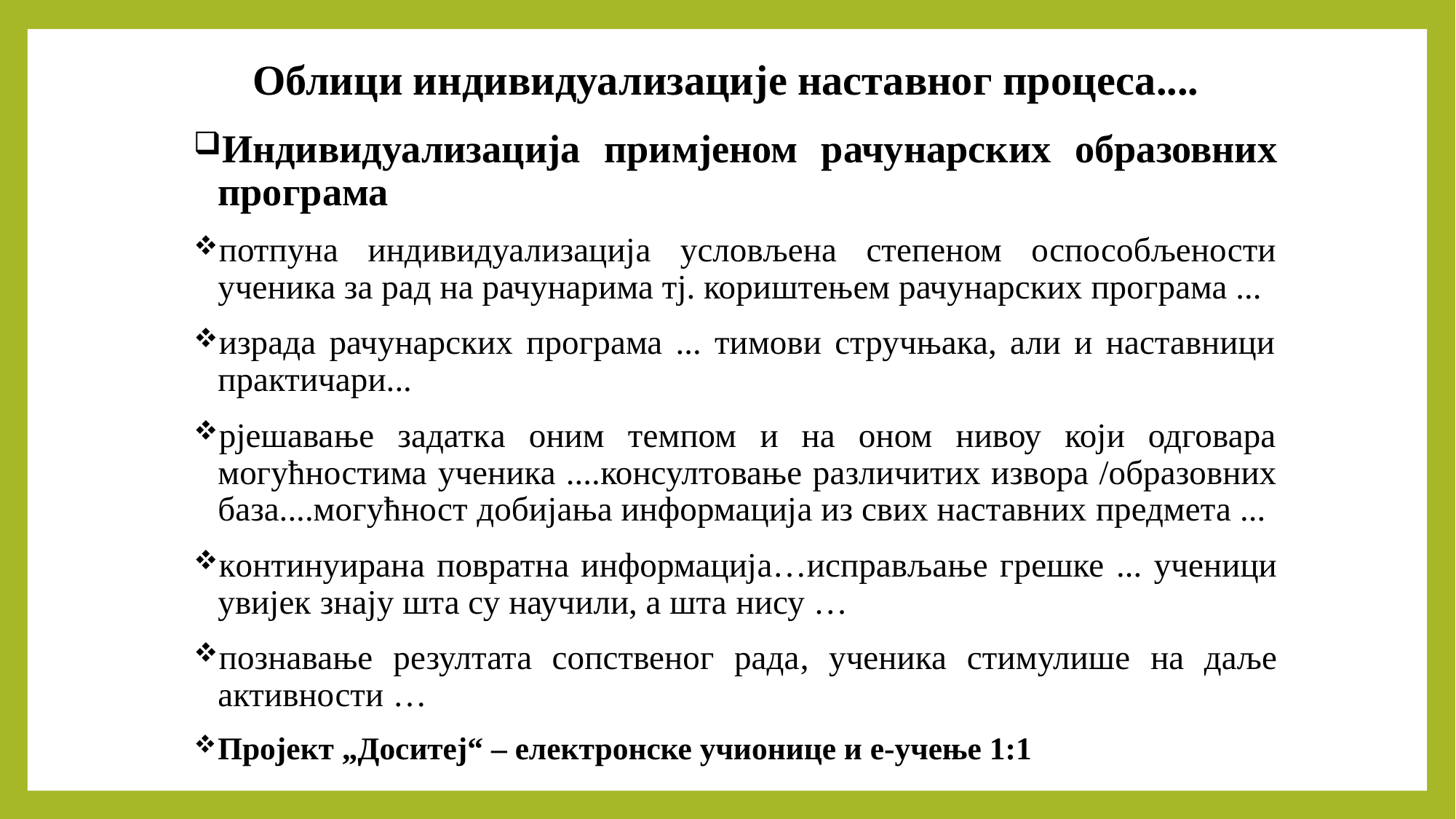

# Облици индивидуализације наставног процеса....
Индивидуализација примјеном рачунарских образовних програма
потпуна индивидуализација условљена степеном оспособљености ученика за рад на рачунарима тј. кориштењем рачунарских програма ...
израда рачунарских програма ... тимови стручњака, али и наставници практичари...
рјешавање задатка оним темпом и на оном нивоу који одговара могућностима ученика ....консултовање различитих извора /образовних база....могућност добијања информација из свих наставних предмета ...
континуирана повратна информација…исправљање грешке ... ученици увијек знају шта су научили, а шта нису …
познавање резултата сопственог рада, ученика стимулише на даље активности …
Пројект „Доситеј“ – електронске учионице и е-учење 1:1